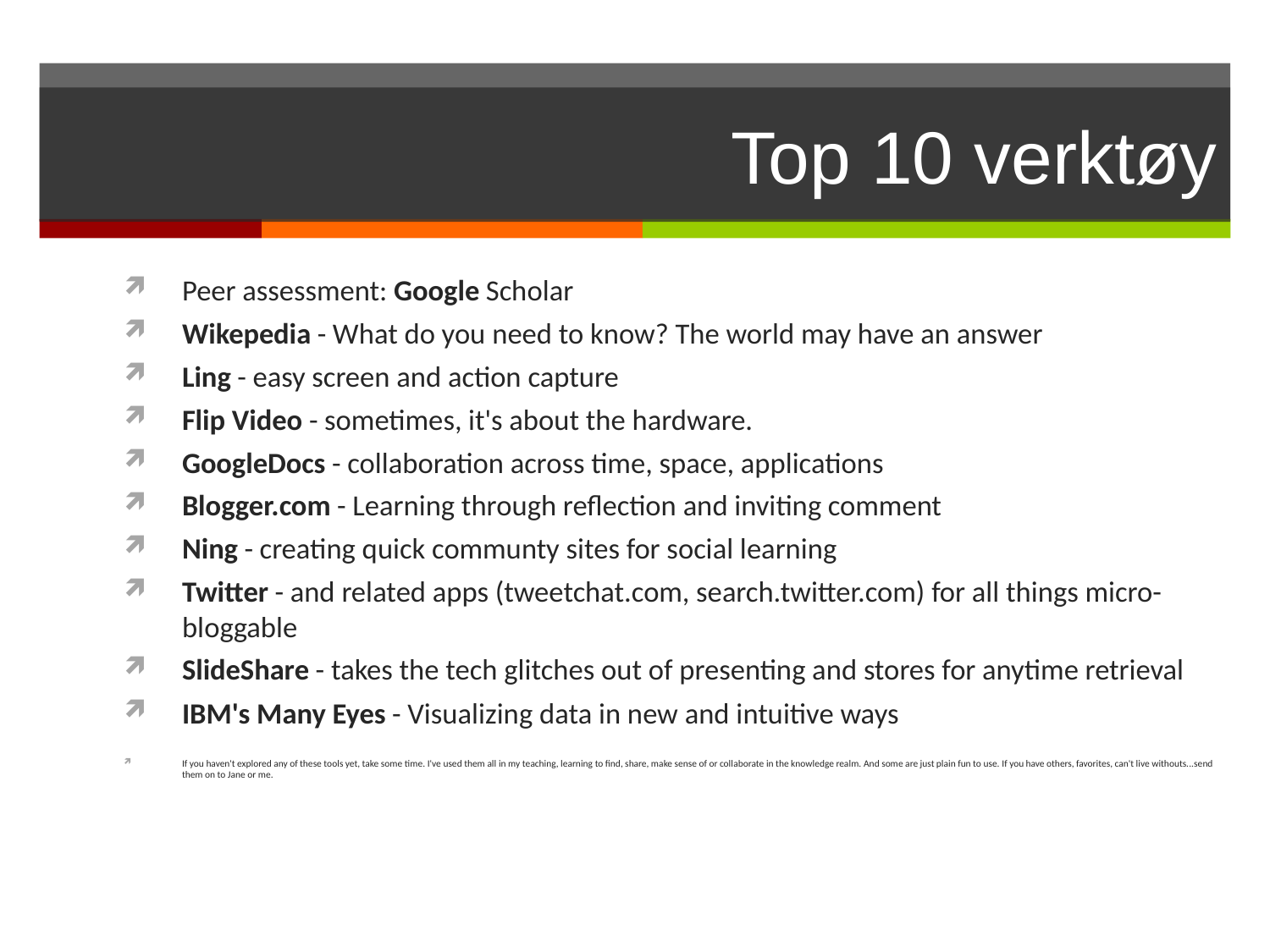

# Top 10 verktøy
Peer assessment: Google Scholar
Wikepedia - What do you need to know? The world may have an answer
Ling - easy screen and action capture
Flip Video - sometimes, it's about the hardware.
GoogleDocs - collaboration across time, space, applications
Blogger.com - Learning through reflection and inviting comment
Ning - creating quick communty sites for social learning
Twitter - and related apps (tweetchat.com, search.twitter.com) for all things micro-bloggable
SlideShare - takes the tech glitches out of presenting and stores for anytime retrieval
IBM's Many Eyes - Visualizing data in new and intuitive ways

If you haven't explored any of these tools yet, take some time. I've used them all in my teaching, learning to find, share, make sense of or collaborate in the knowledge realm. And some are just plain fun to use. If you have others, favorites, can't live withouts...send them on to Jane or me.